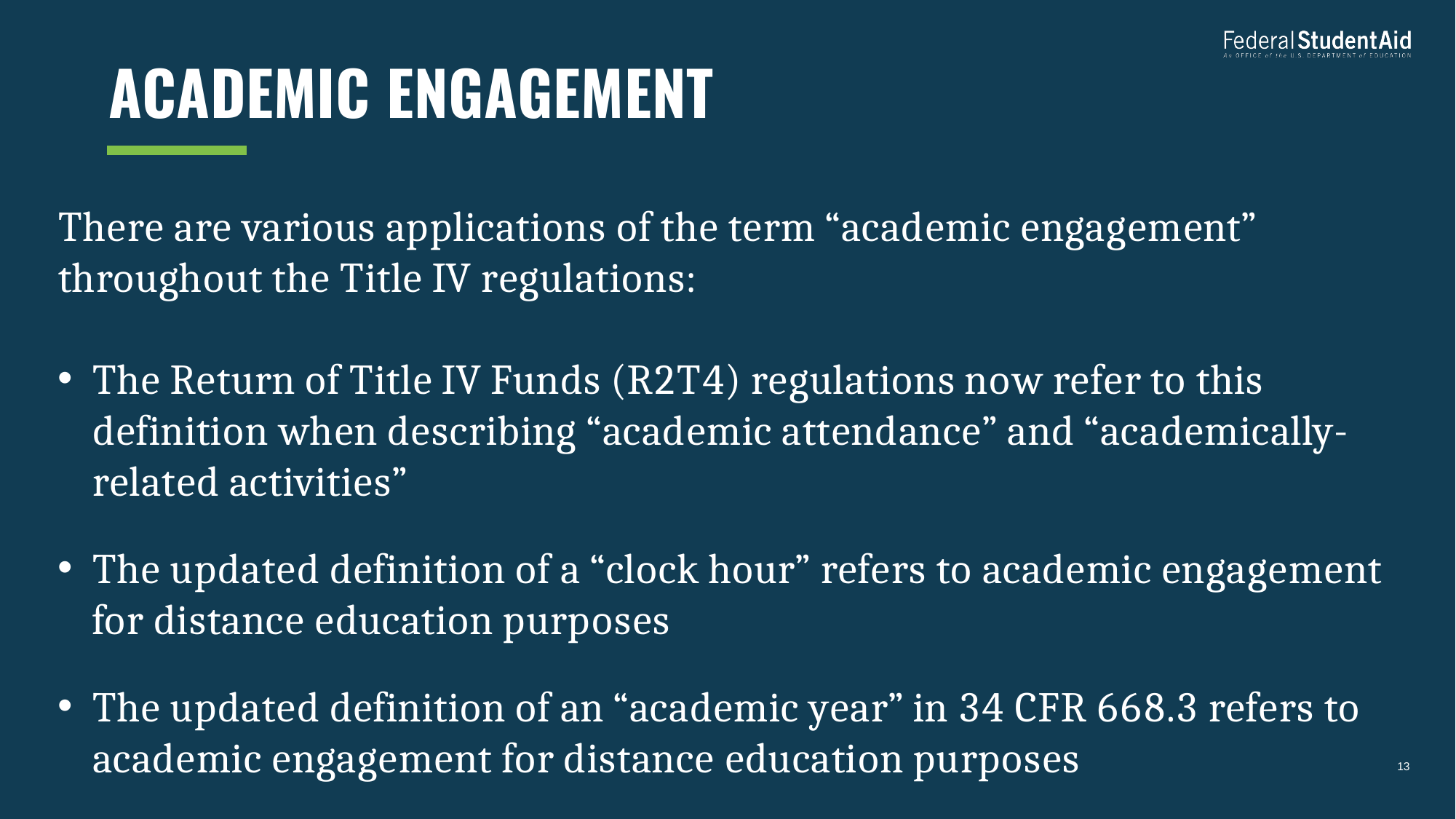

# Academic engagement
There are various applications of the term “academic engagement” throughout the Title IV regulations:

The Return of Title IV Funds (R2T4) regulations now refer to this definition when describing “academic attendance” and “academically-related activities”

The updated definition of a “clock hour” refers to academic engagement for distance education purposes

The updated definition of an “academic year” in 34 CFR 668.3 refers to academic engagement for distance education purposes

13